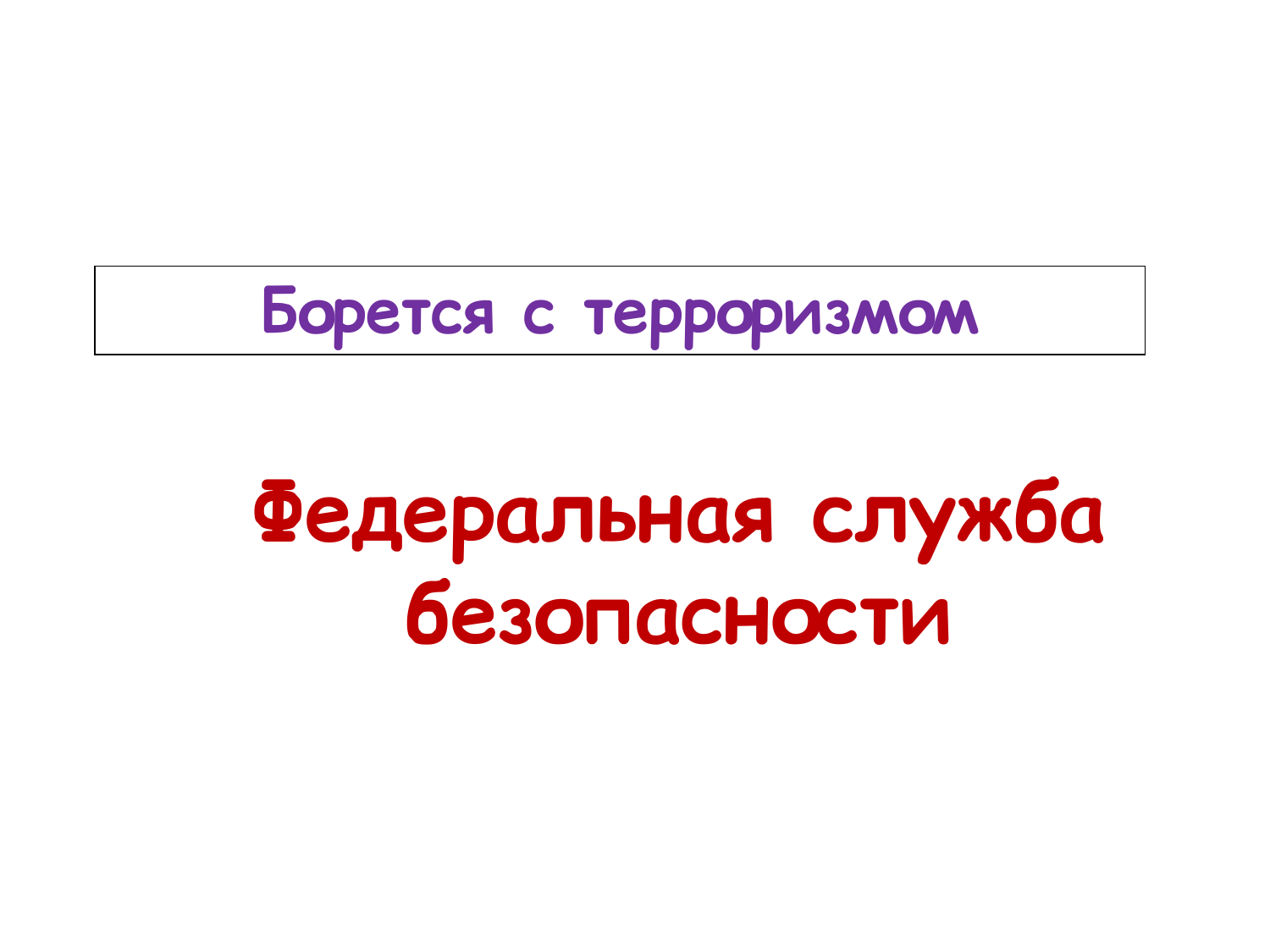

| Борется с терроризмом |
| --- |
Федеральная служба безопасности